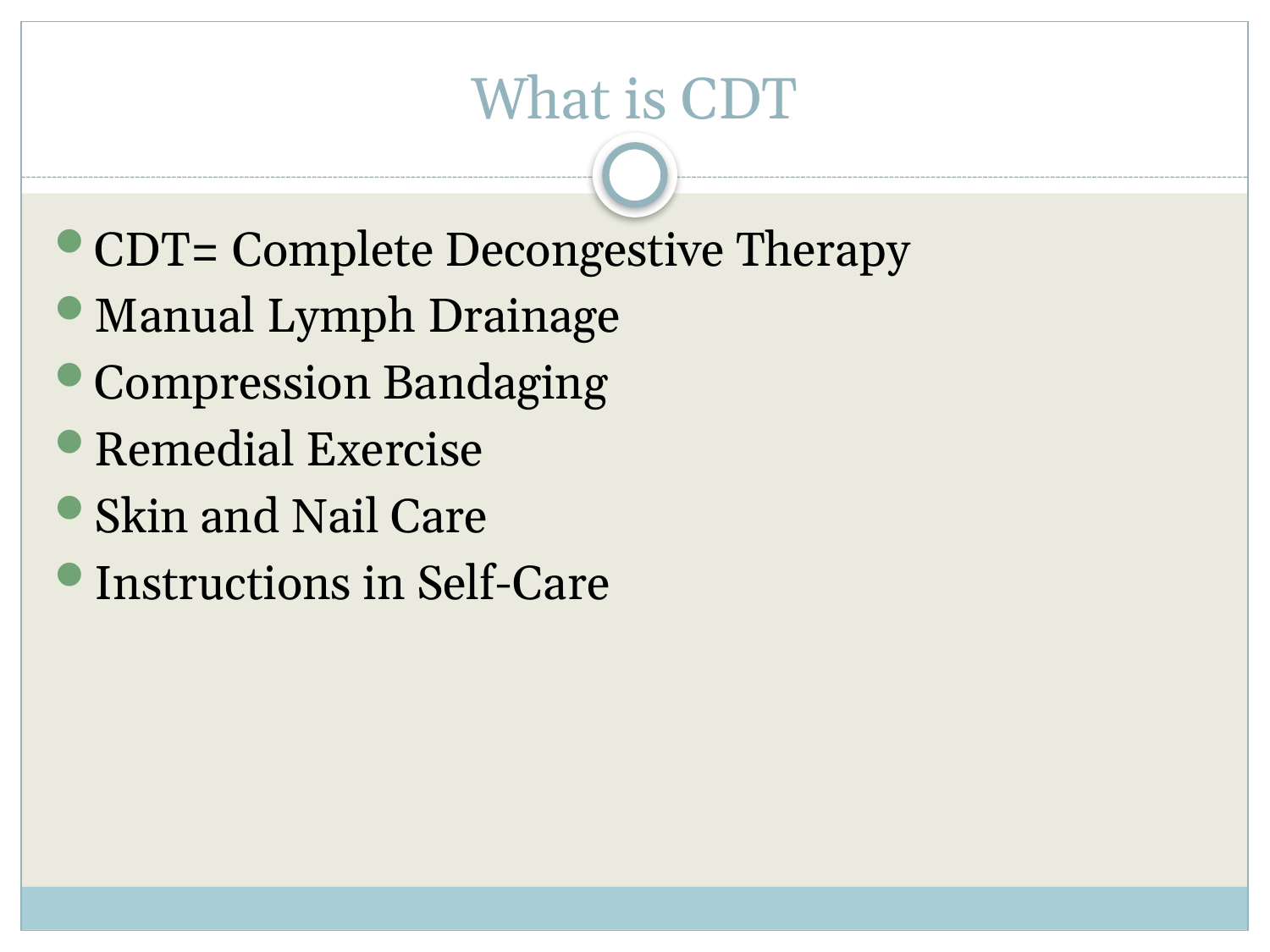

# What is CDT
CDT= Complete Decongestive Therapy
Manual Lymph Drainage
Compression Bandaging
Remedial Exercise
Skin and Nail Care
Instructions in Self-Care